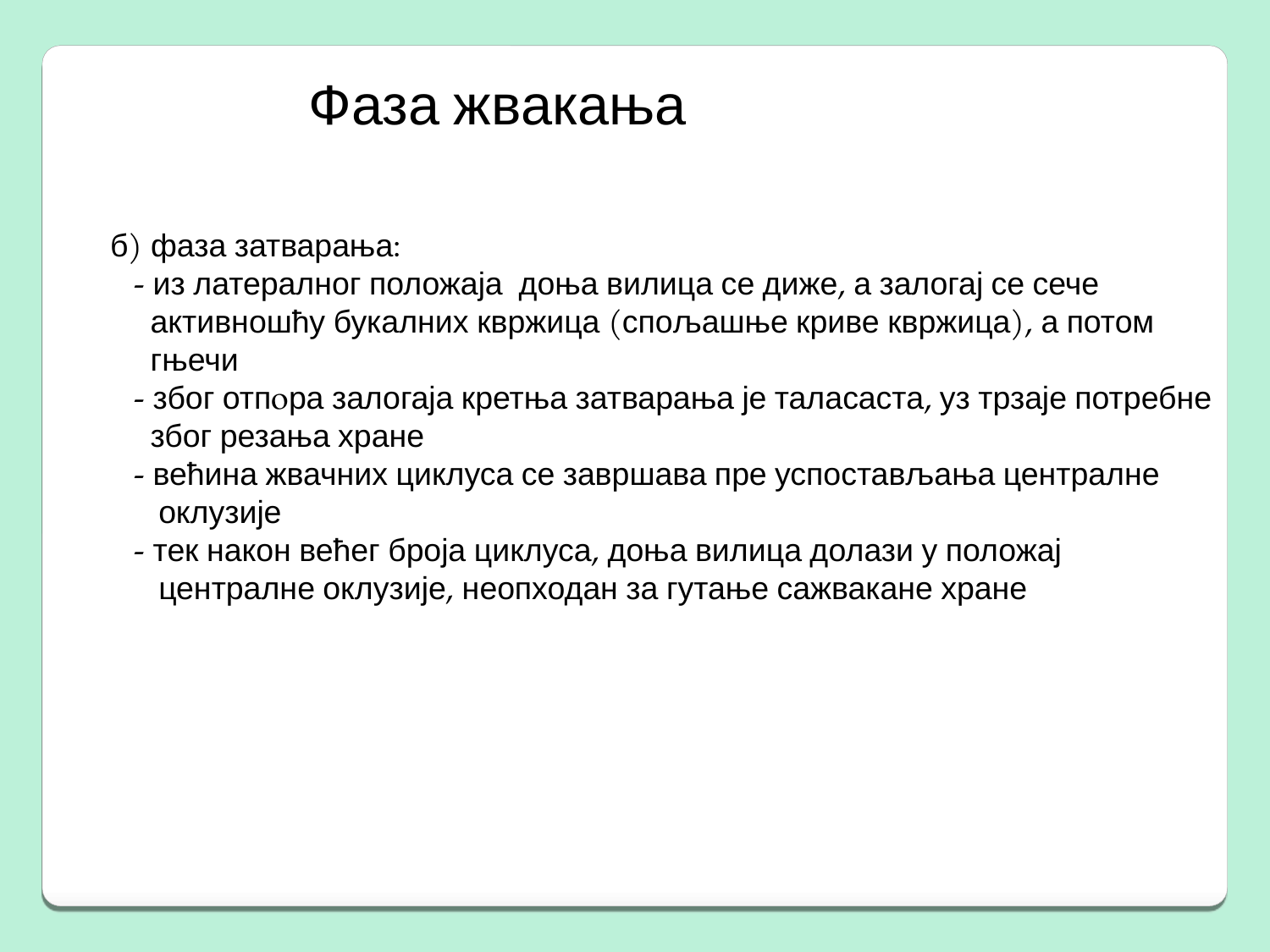

Фаза жвакања

     б) фаза затварања:
        - из латералног положаја  доња вилица се диже, а залогај се сече
          активношћу букалних квржица (спољашње криве квржица), а потом
          гњечи
        - због отпoра залогаја кретња затварања је таласаста, уз трзаје потребне
          због резања хране
        - већина жвачних циклуса се завршава пре успостављања централне
           оклузије
        - тек након већег броја циклуса, доња вилица долази у положај
           централне оклузије, неопходан за гутање сажвакане хране